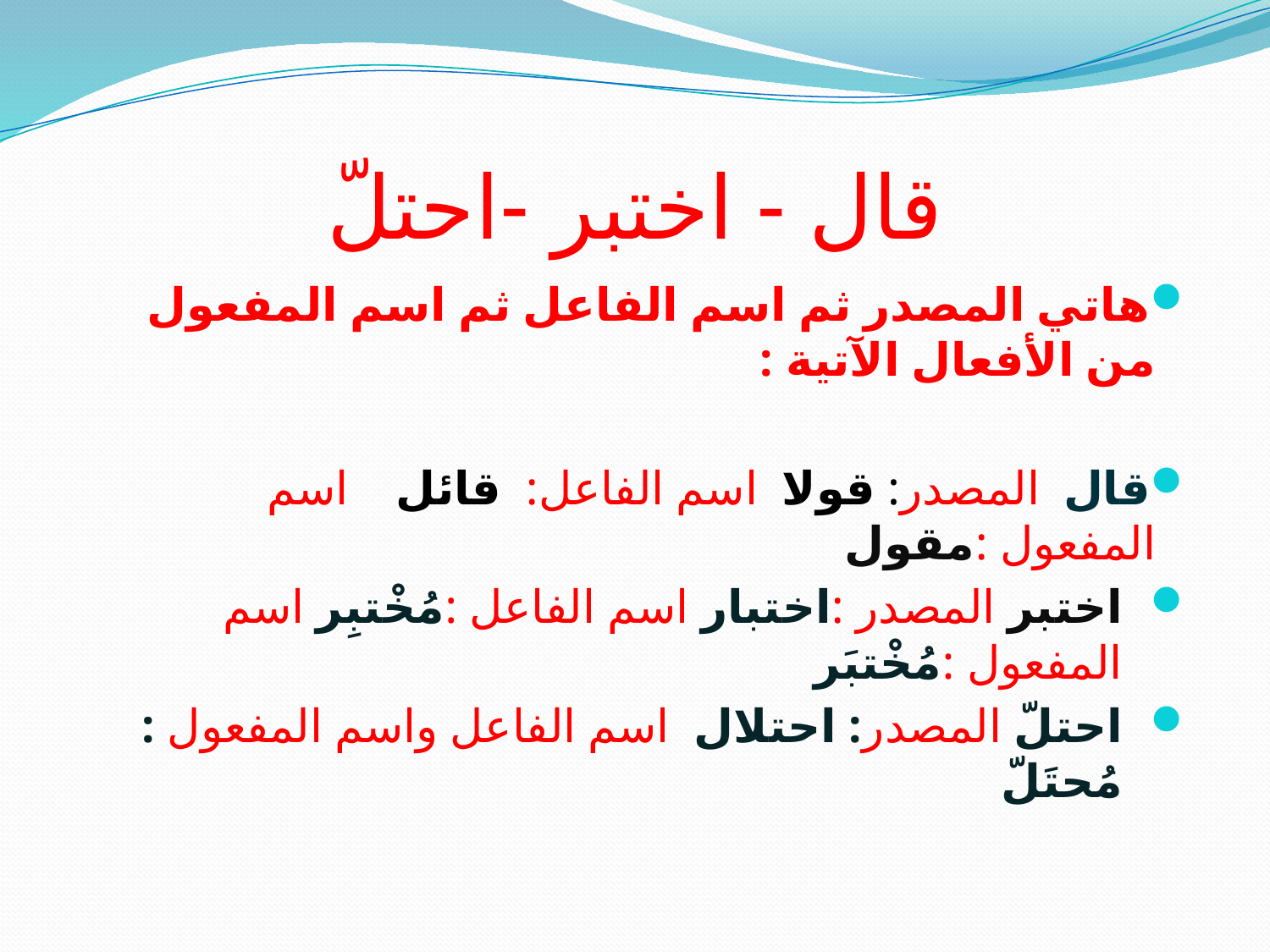

# قال - اختبر -احتلّ
هاتي المصدر ثم اسم الفاعل ثم اسم المفعول من الأفعال الآتية :

قال  المصدر: قولا  اسم الفاعل:  قائل    اسم المفعول :مقول
اختبر المصدر :اختبار اسم الفاعل :مُخْتبِر اسم المفعول :مُخْتبَر
احتلّ المصدر: احتلال  اسم الفاعل واسم المفعول : مُحتَلّ